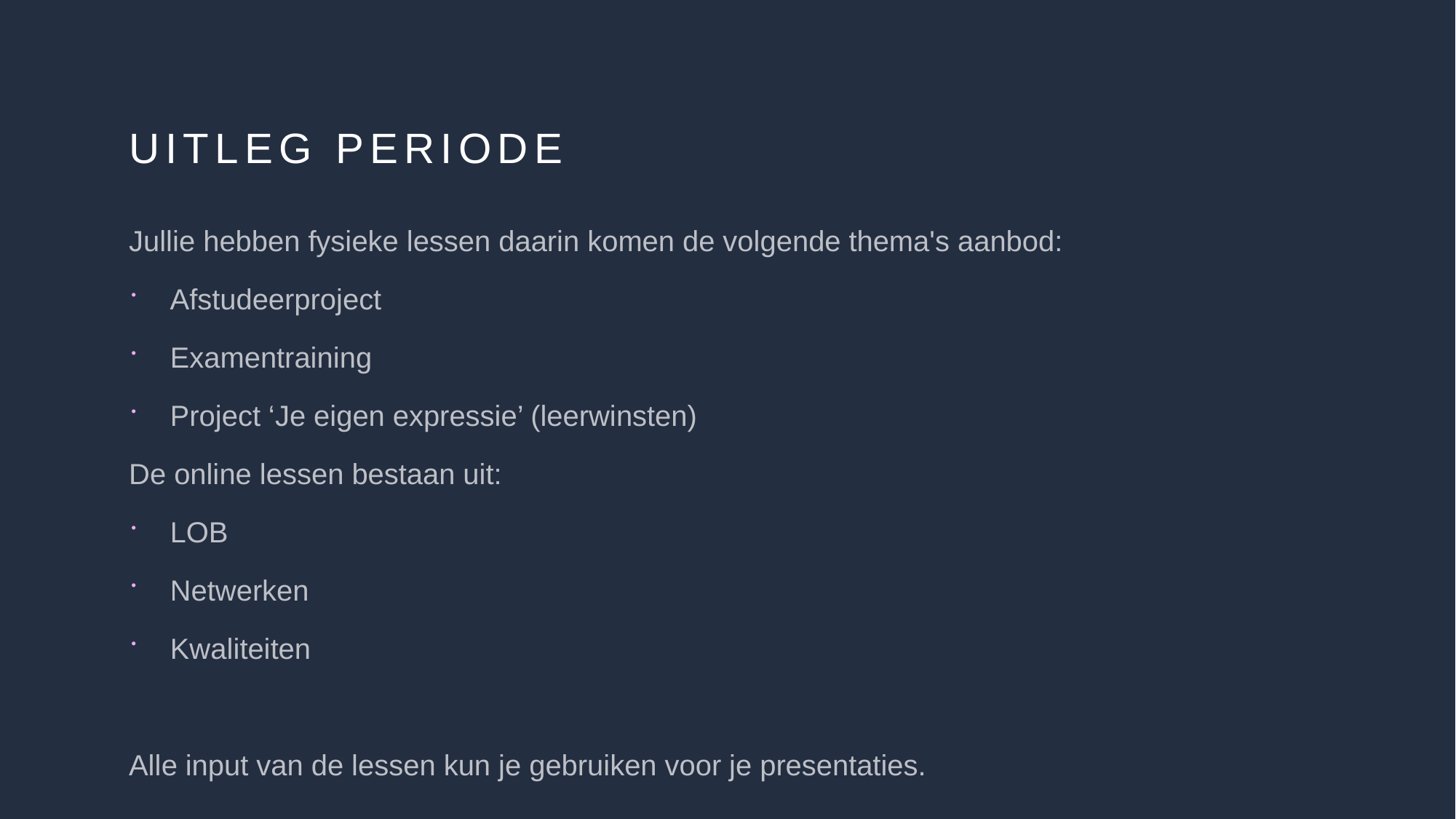

# Uitleg periode
Jullie hebben fysieke lessen daarin komen de volgende thema's aanbod:
Afstudeerproject
Examentraining
Project ‘Je eigen expressie’ (leerwinsten)
De online lessen bestaan uit:
LOB
Netwerken
Kwaliteiten

Alle input van de lessen kun je gebruiken voor je presentaties.